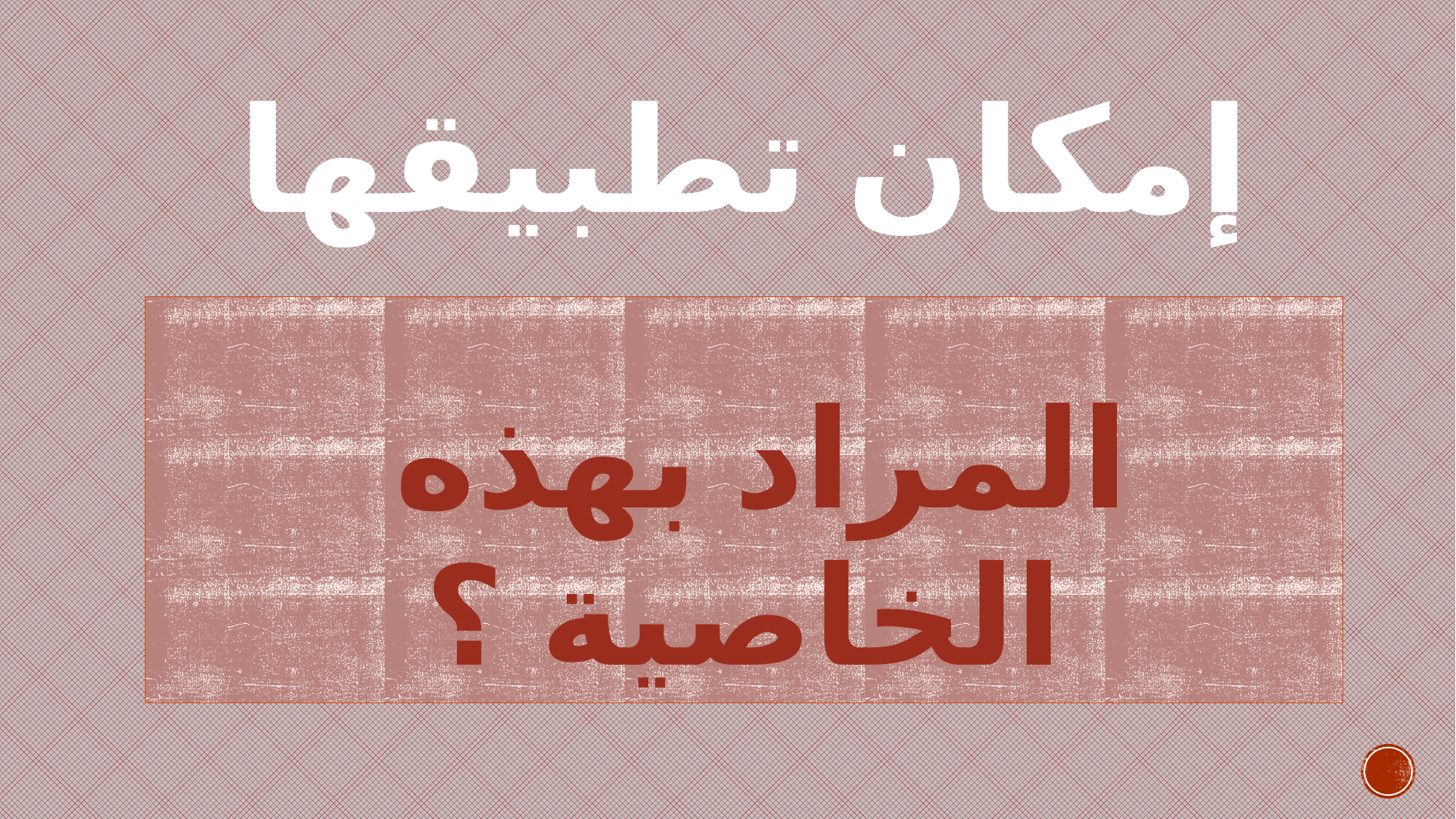

# إمكان تطبيقها

المراد بهذه
الخاصية ؟